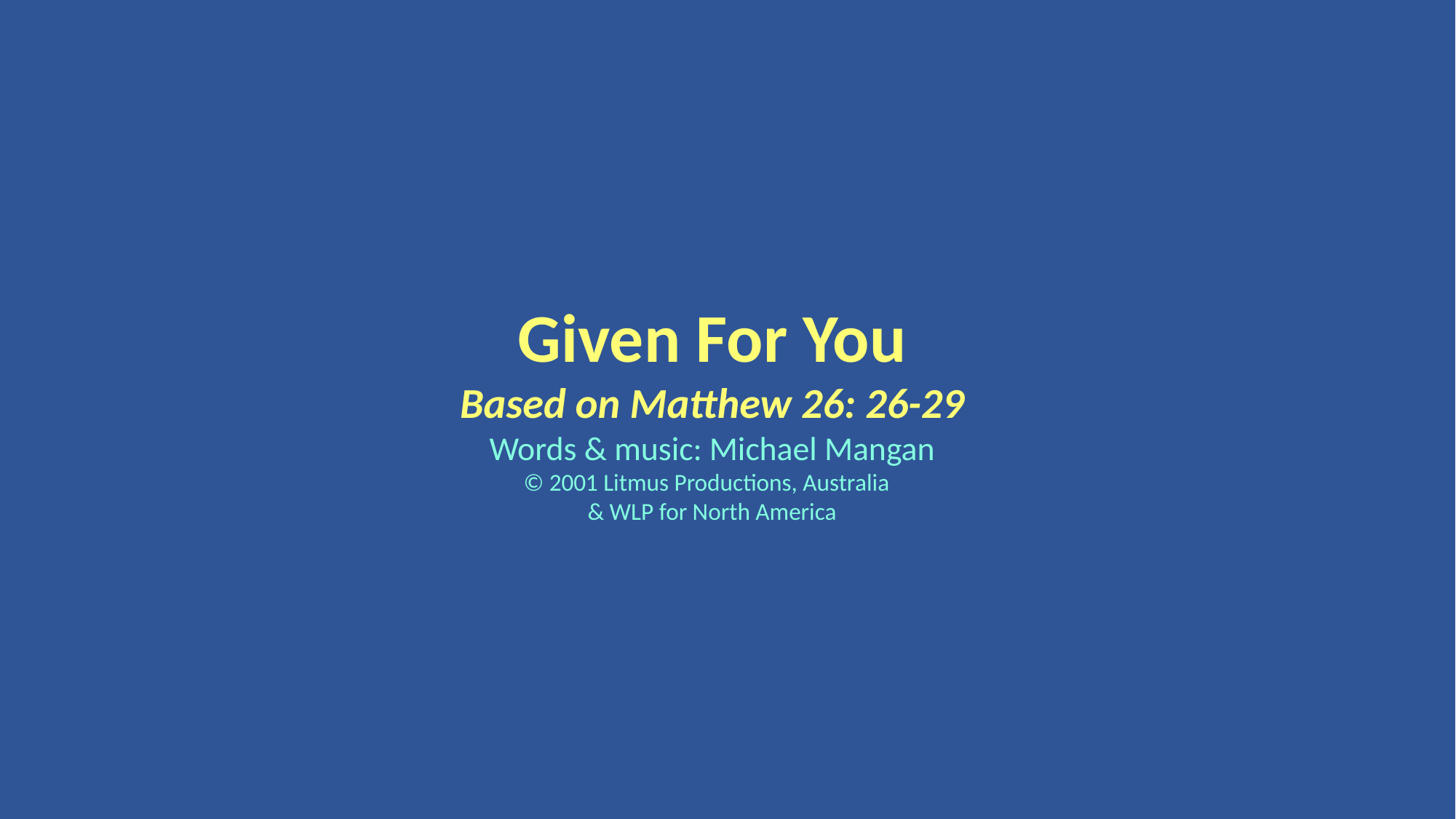

Given For You
Based on Matthew 26: 26-29
Words & music: Michael Mangan
© 2001 Litmus Productions, Australia
& WLP for North America